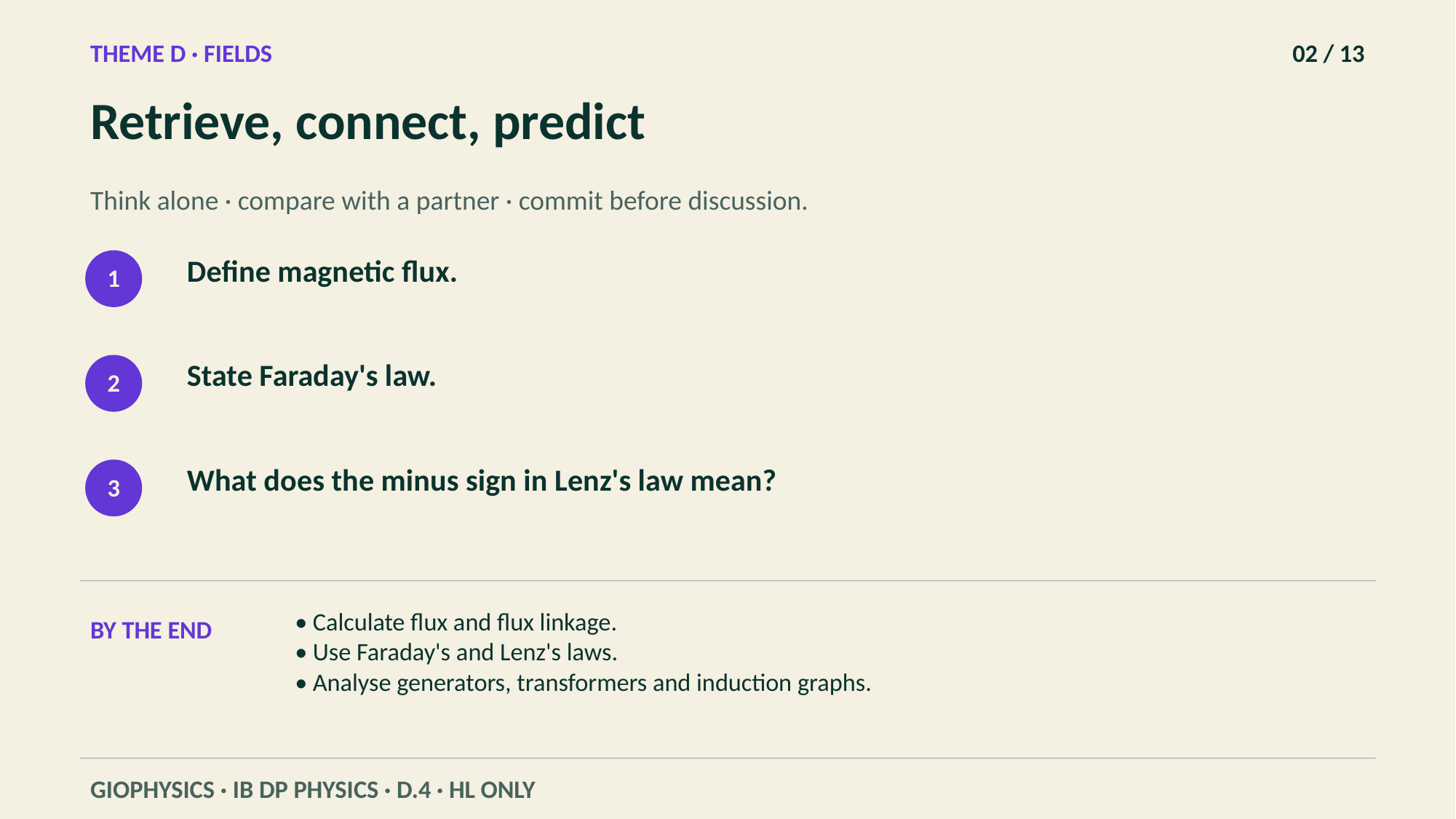

THEME D · FIELDS
02 / 13
Retrieve, connect, predict
Think alone · compare with a partner · commit before discussion.
Define magnetic flux.

1
State Faraday's law.

2
What does the minus sign in Lenz's law mean?

3

• Calculate flux and flux linkage.
• Use Faraday's and Lenz's laws.
• Analyse generators, transformers and induction graphs.
BY THE END

GIOPHYSICS · IB DP PHYSICS · D.4 · HL ONLY